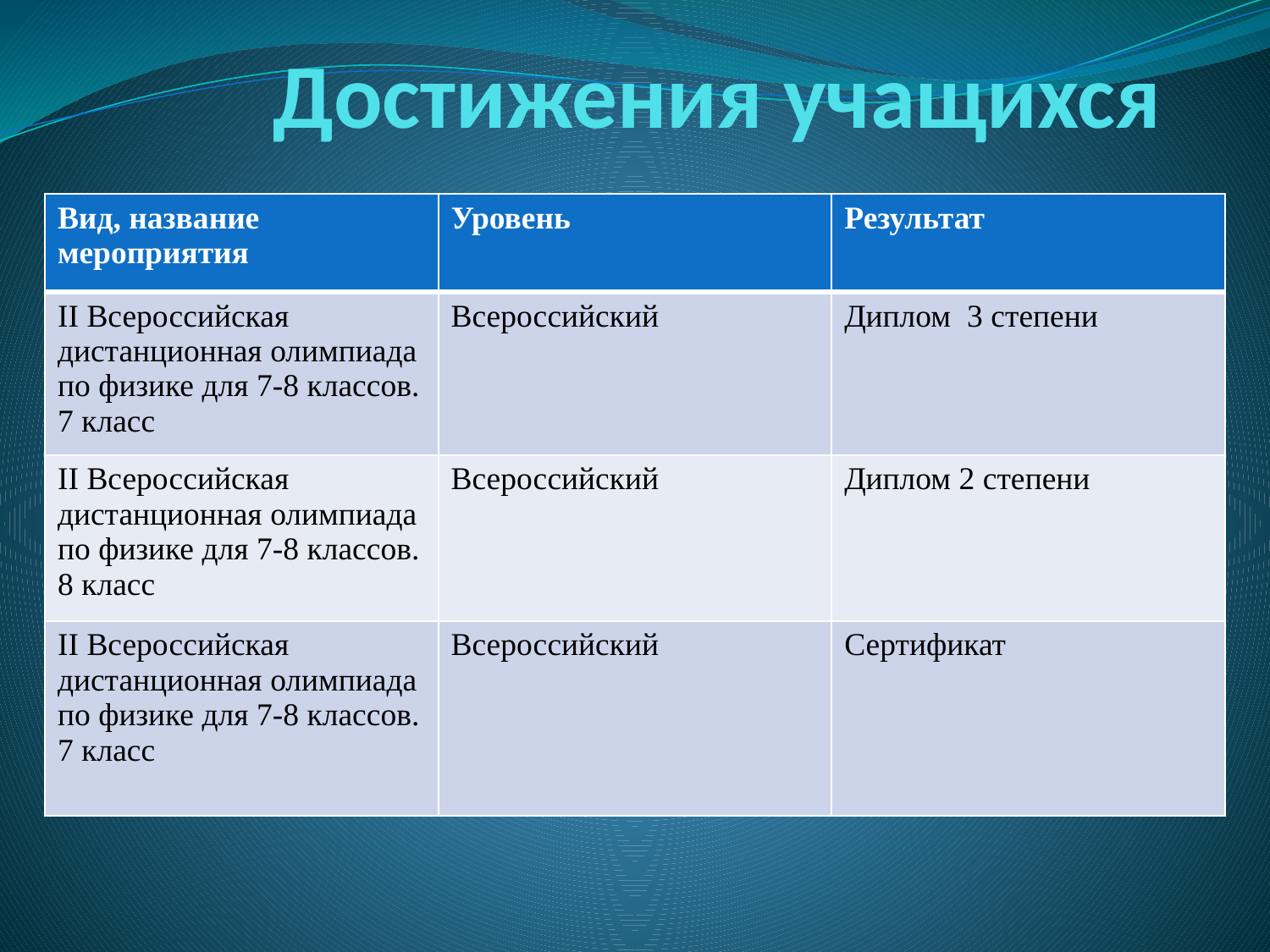

# Достижения учащихся
| Вид, название мероприятия | Уровень | Результат |
| --- | --- | --- |
| II Всероссийская дистанционная олимпиада по физике для 7-8 классов. 7 класс | Всероссийский | Диплом 3 степени |
| II Всероссийская дистанционная олимпиада по физике для 7-8 классов. 8 класс | Всероссийский | Диплом 2 степени |
| II Всероссийская дистанционная олимпиада по физике для 7-8 классов. 7 класс | Всероссийский | Сертификат |